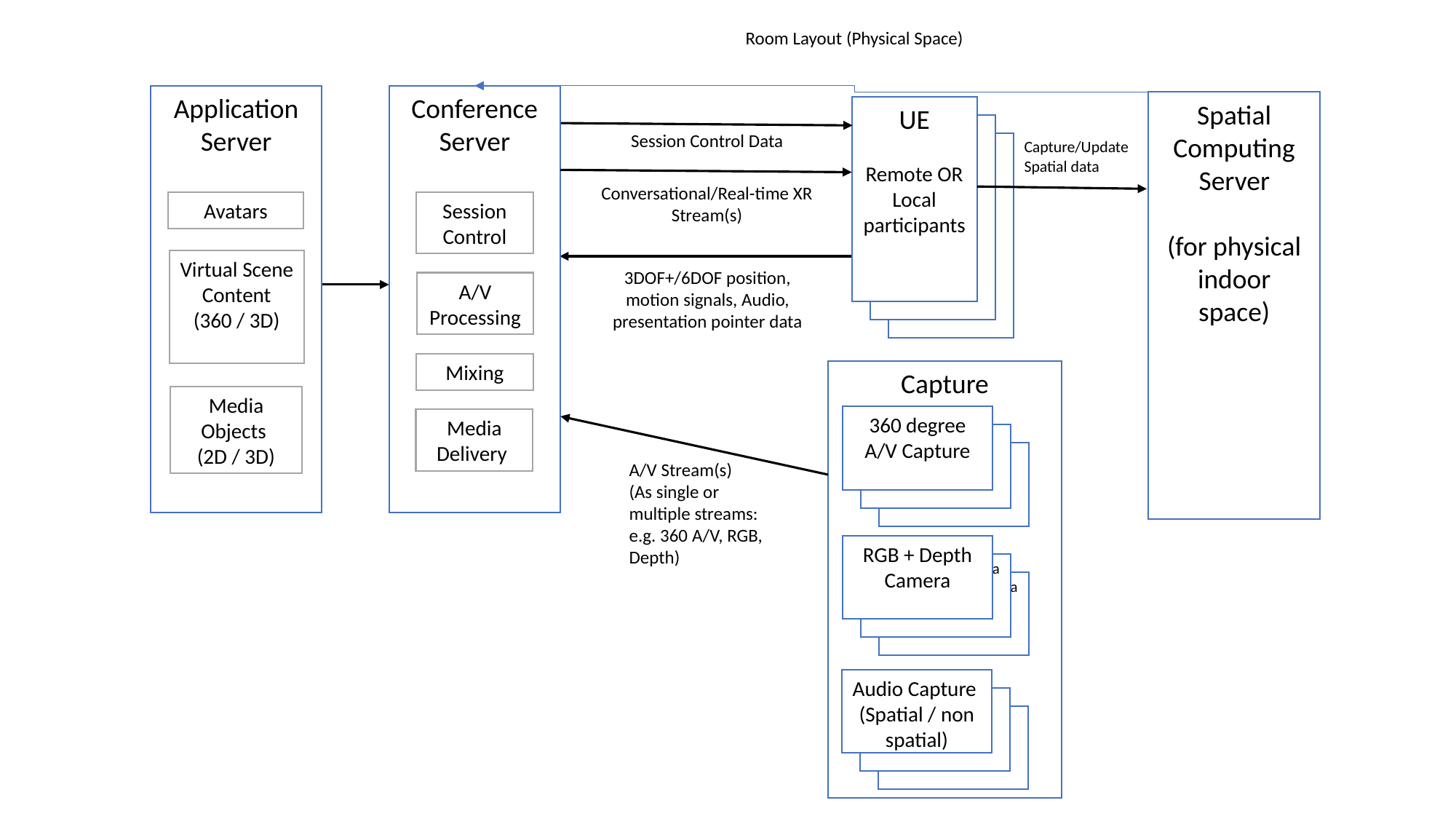

Room Layout (Physical Space)
Application Server
Conference Server
Spatial Computing Server

(for physical indoor space)
UE

Remote OR Local participants

Capture/Update Spatial data

Conversational/Real-time XR Stream(s)
Avatars
3DOF+/6DOF position, motion signals, Audio, presentation pointer data
A/V Processing
Mixing
360 degree A/V Capture

360 degree A/V Capture

A/V Stream(s)
(As single or multiple streams: e.g. 360 A/V, RGB, Depth)
RGB + Depth Camera
RGB + Depth Camera

RGB + Depth Camera

Session Control Data
Session Control
Virtual Scene Content
(360 / 3D)
Capture
Media Objects
(2D / 3D)
Media Delivery
Audio Capture
(Spatial / non spatial)

360 degree A/V Capture